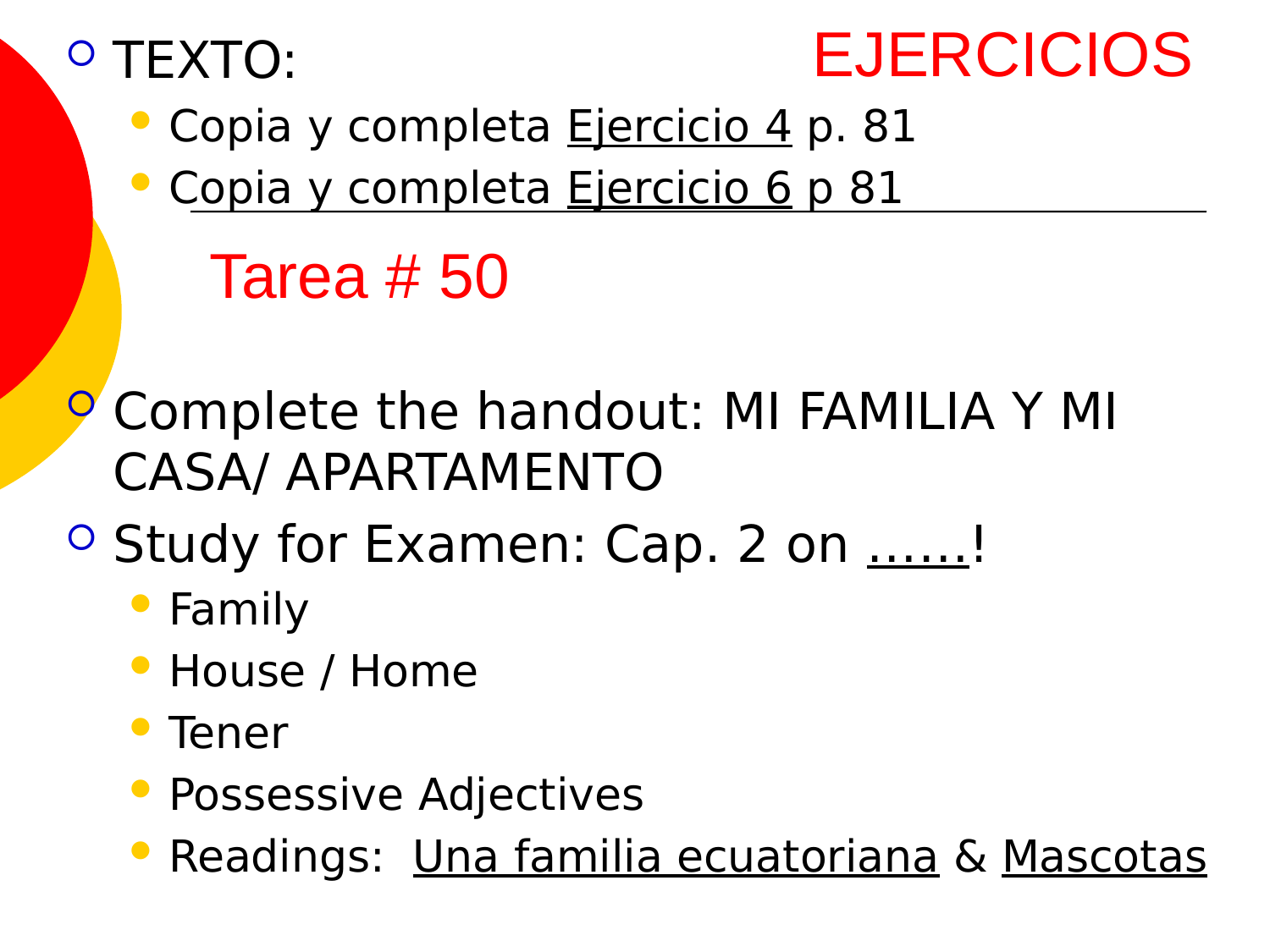

# EJERCICIOS
TEXTO:
Copia y completa Ejercicio 4 p. 81
Copia y completa Ejercicio 6 p 81

Complete the handout: MI FAMILIA Y MI CASA/ APARTAMENTO
Study for Examen: Cap. 2 on ……!
Family
House / Home
Tener
Possessive Adjectives
Readings:  Una familia ecuatoriana & Mascotas

Tarea # 50